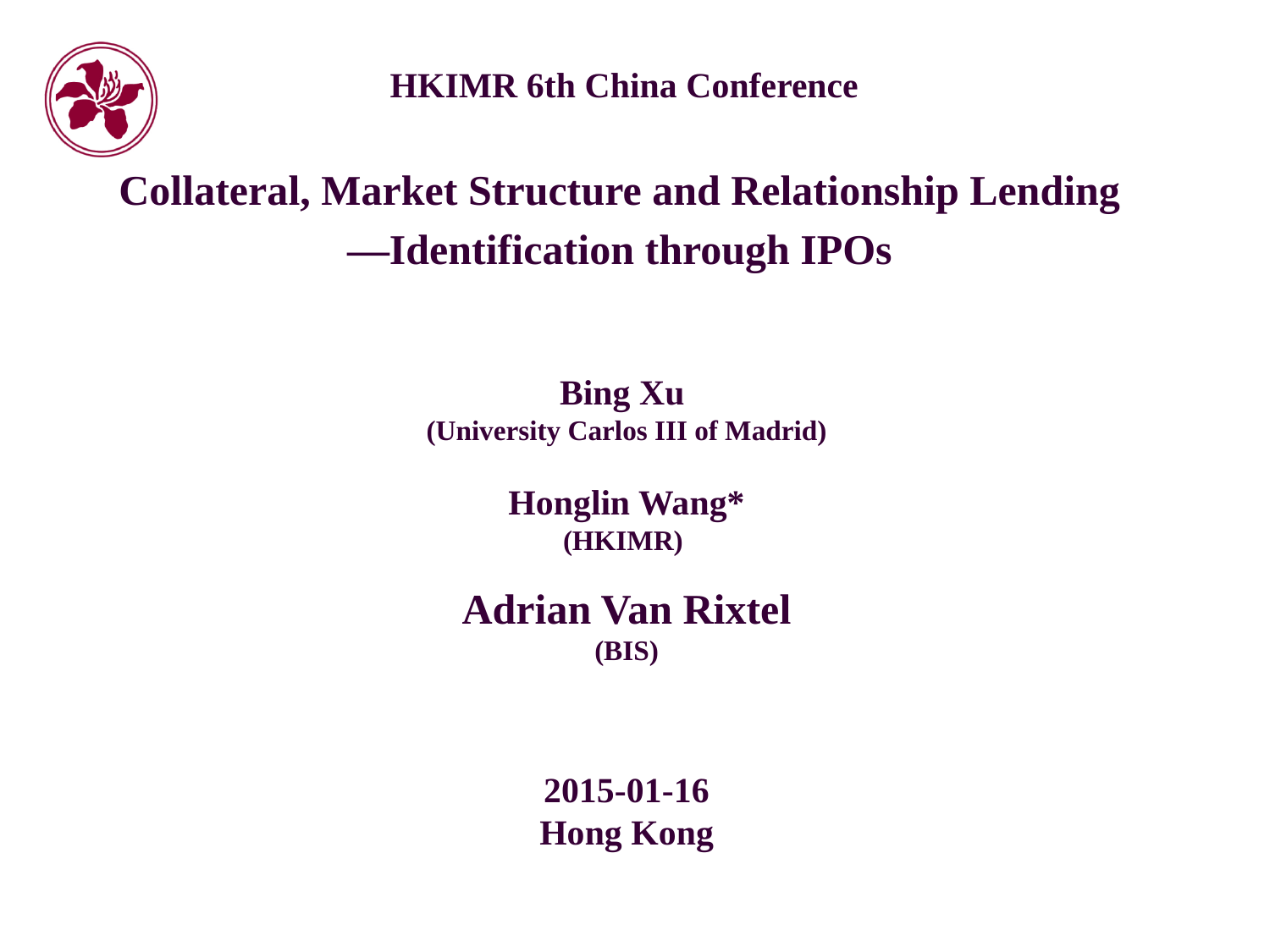

HKIMR 6th China Conference

Collateral, Market Structure and Relationship Lending
—Identification through IPOs
# Bing Xu (University Carlos III of Madrid) Honglin Wang* (HKIMR) Adrian Van Rixtel (BIS) 2015-01-16 Hong Kong